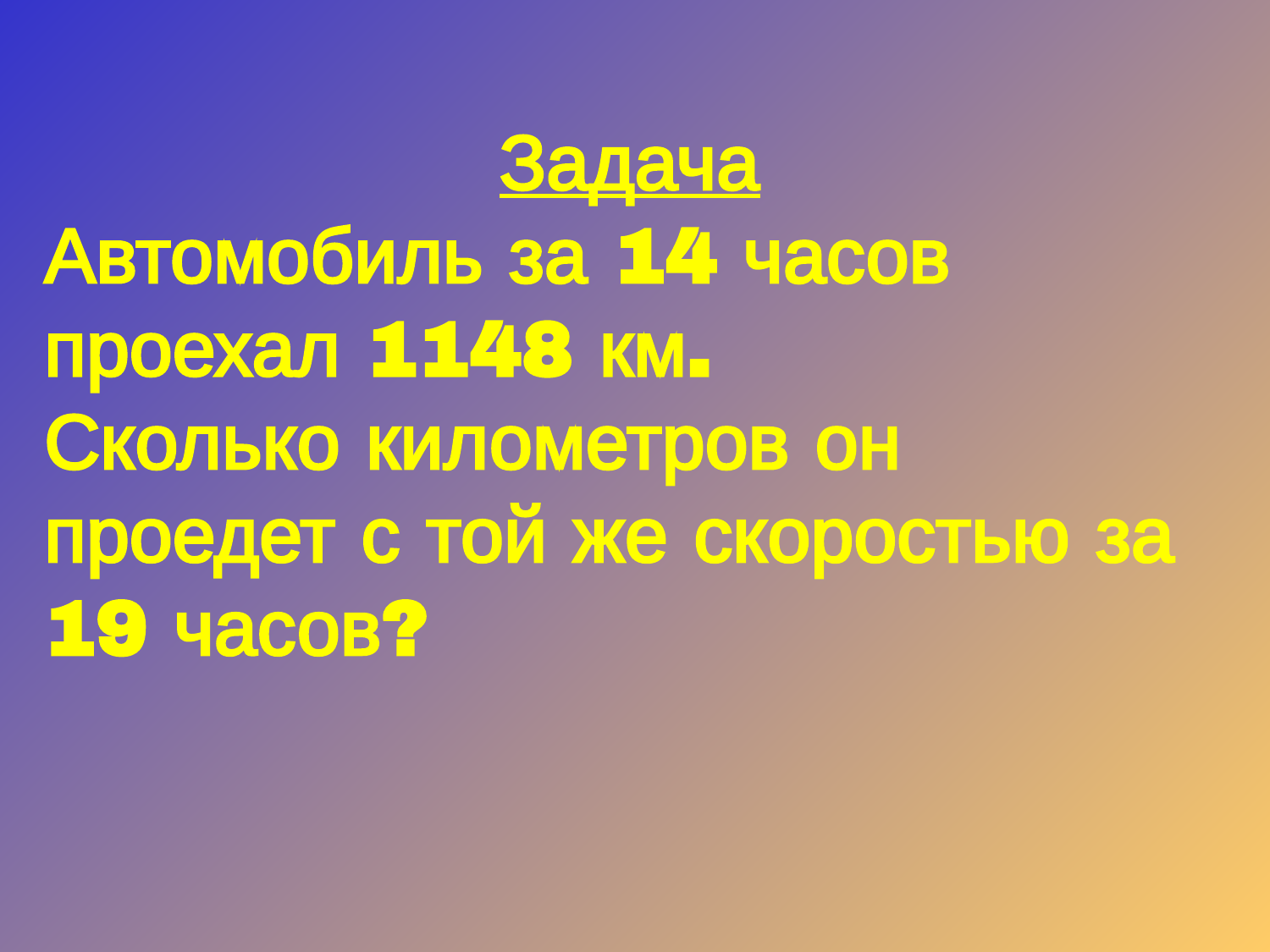

Задача
Автомобиль за 14 часов проехал 1148 км.
Сколько километров он проедет с той же скоростью за 19 часов?